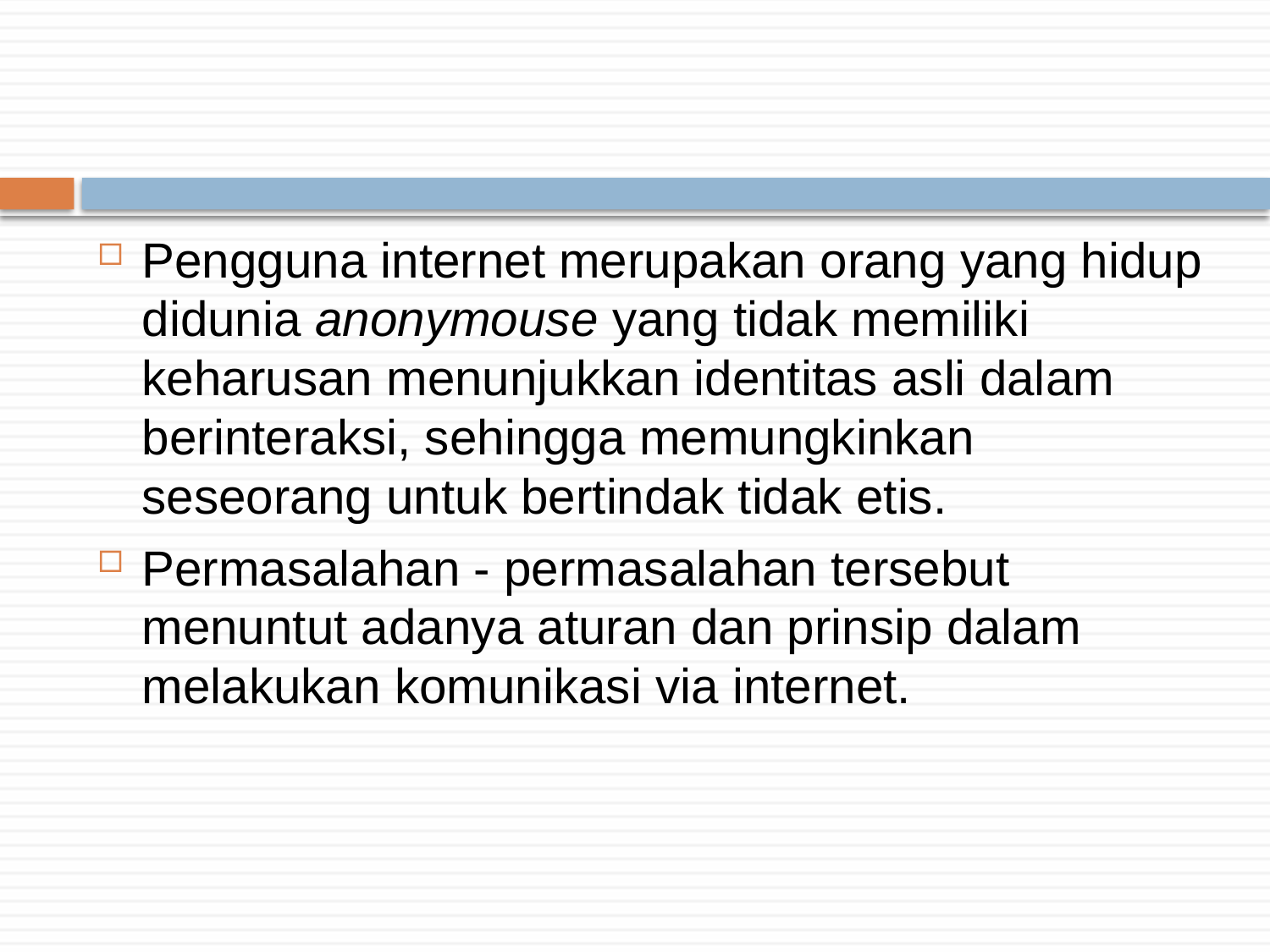

#
Pengguna internet merupakan orang yang hidup didunia anonymouse yang tidak memiliki keharusan menunjukkan identitas asli dalam berinteraksi, sehingga memungkinkan seseorang untuk bertindak tidak etis.
Permasalahan - permasalahan tersebut menuntut adanya aturan dan prinsip dalam melakukan komunikasi via internet.